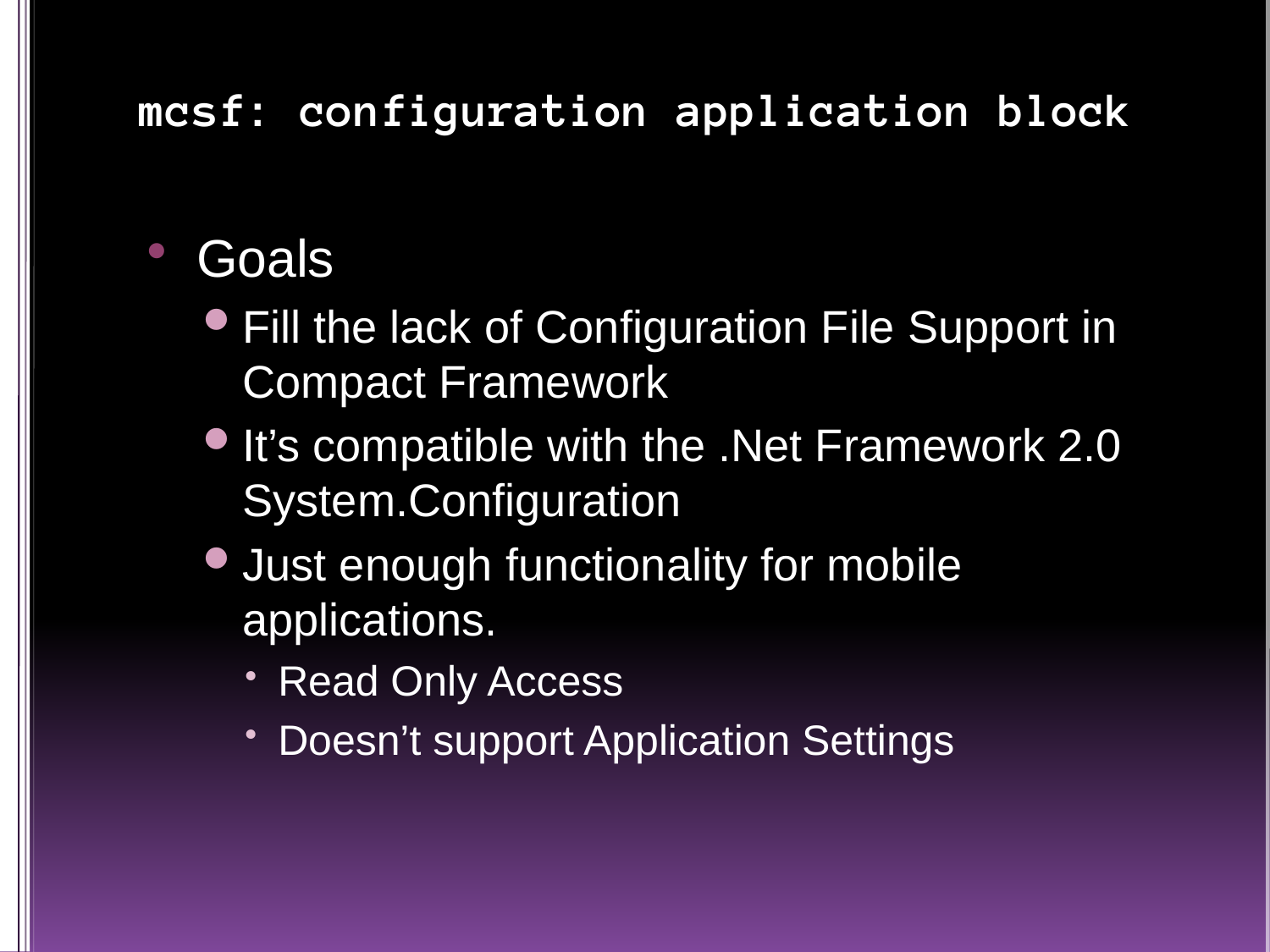

# mcsf: configuration application block
Goals
Fill the lack of Configuration File Support in Compact Framework
It’s compatible with the .Net Framework 2.0 System.Configuration
Just enough functionality for mobile applications.
Read Only Access
Doesn’t support Application Settings